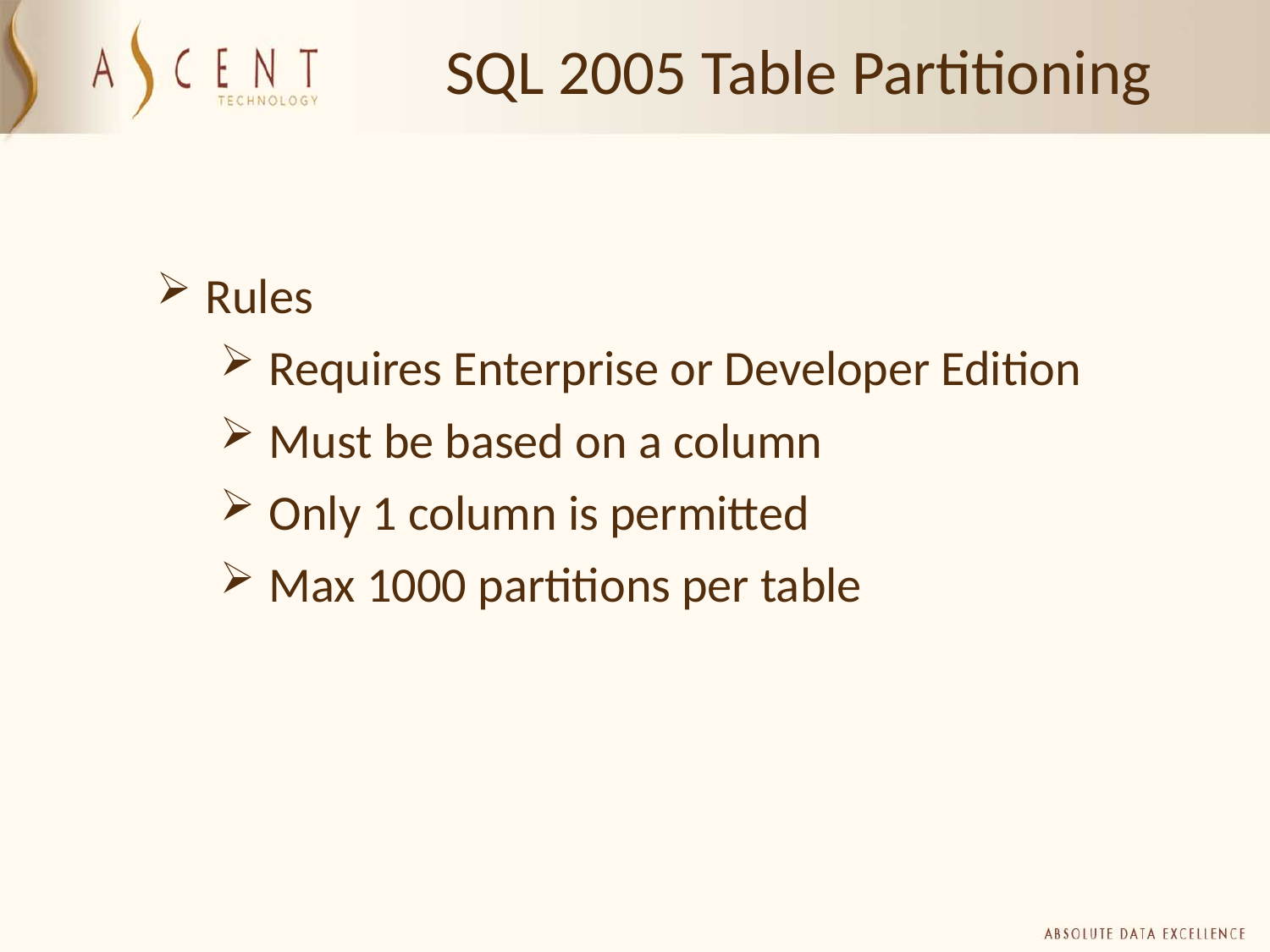

SQL 2005 Table Partitioning
Rules
Requires Enterprise or Developer Edition
Must be based on a column
Only 1 column is permitted
Max 1000 partitions per table